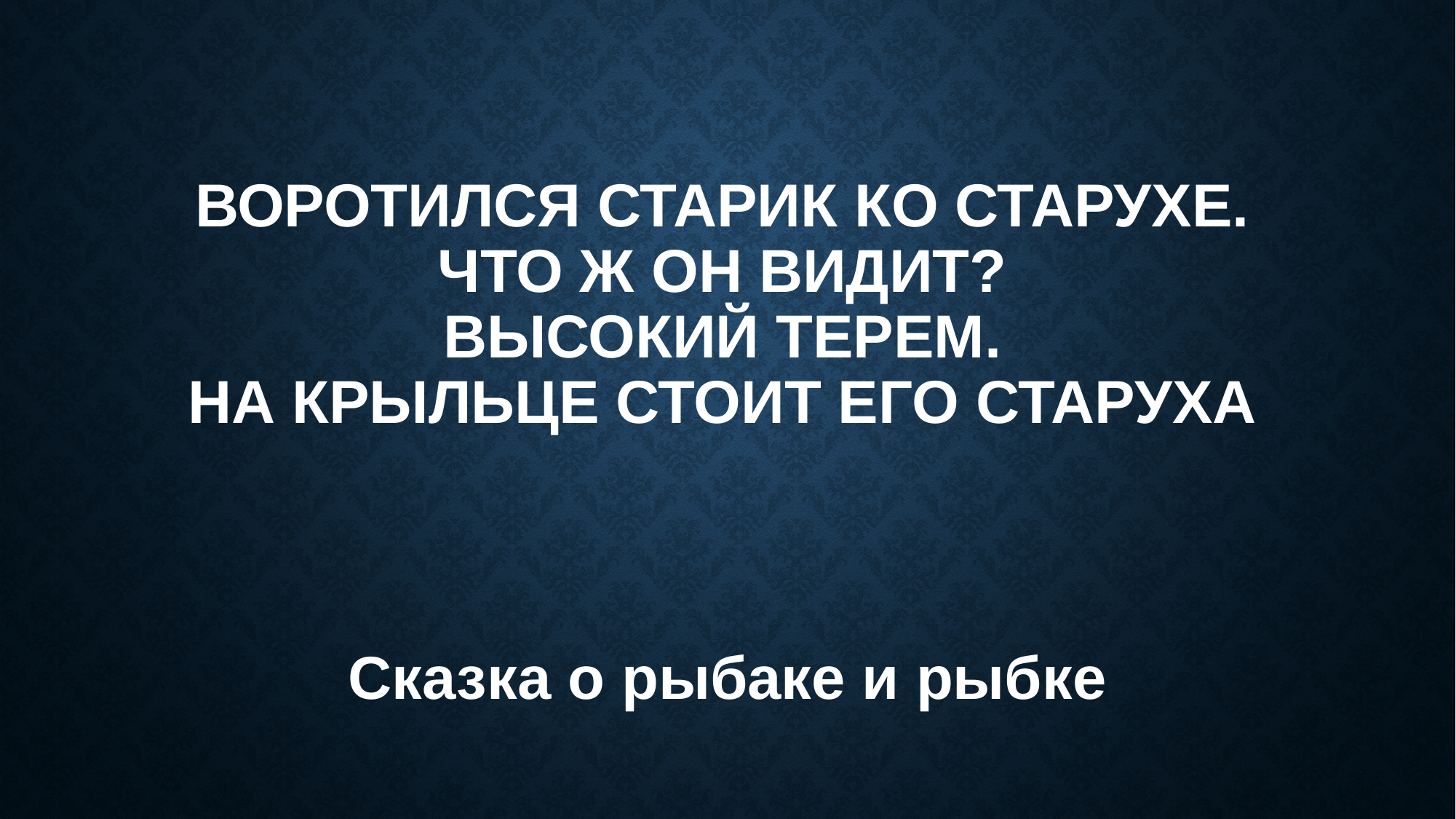

# Воротился старик ко старухе. Что ж он видит? Высокий терем. На крыльце стоит его старуха
Сказка о рыбаке и рыбке